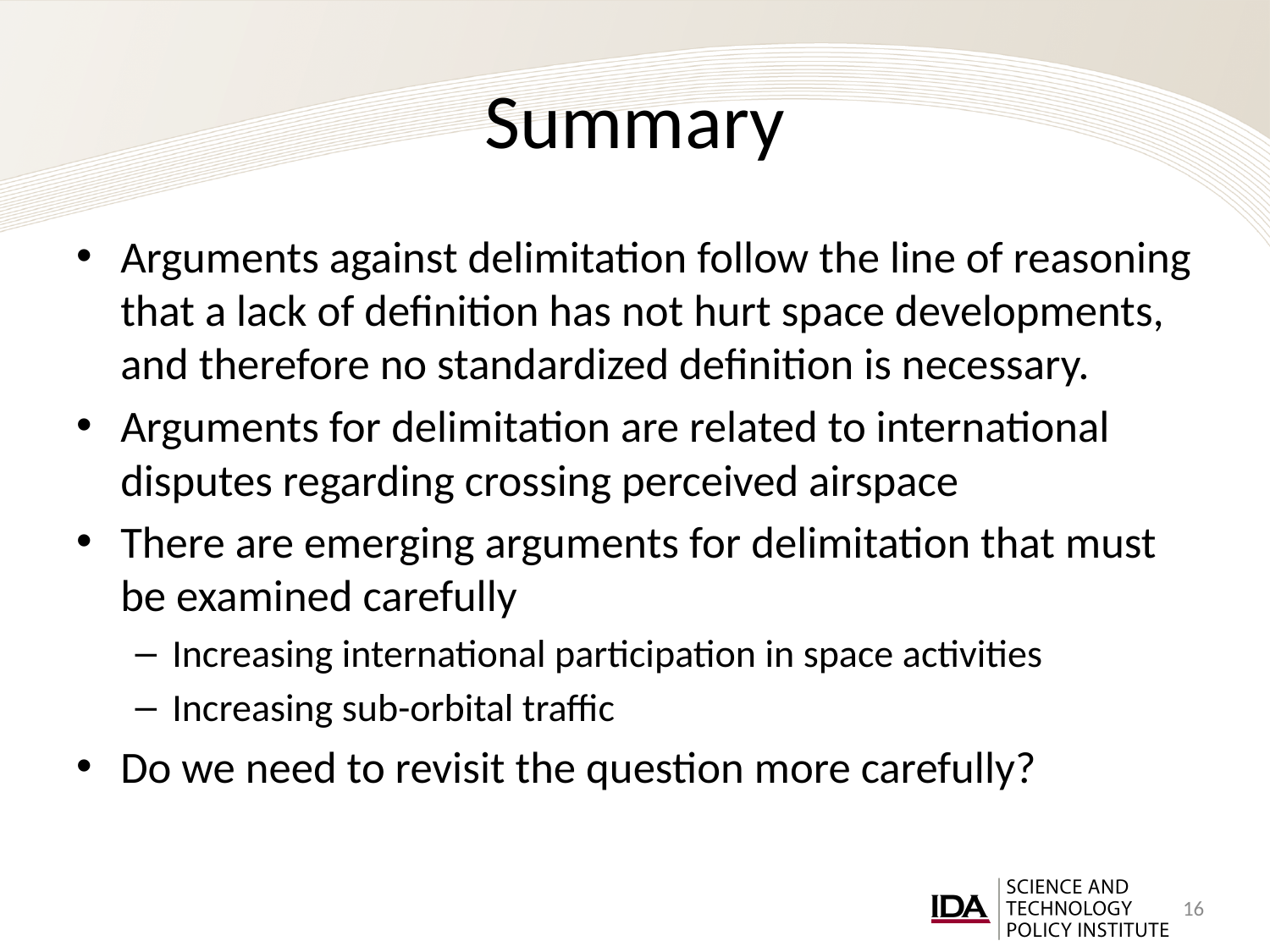

# Summary
Arguments against delimitation follow the line of reasoning that a lack of definition has not hurt space developments, and therefore no standardized definition is necessary.
Arguments for delimitation are related to international disputes regarding crossing perceived airspace
There are emerging arguments for delimitation that must be examined carefully
Increasing international participation in space activities
Increasing sub-orbital traffic
Do we need to revisit the question more carefully?
16